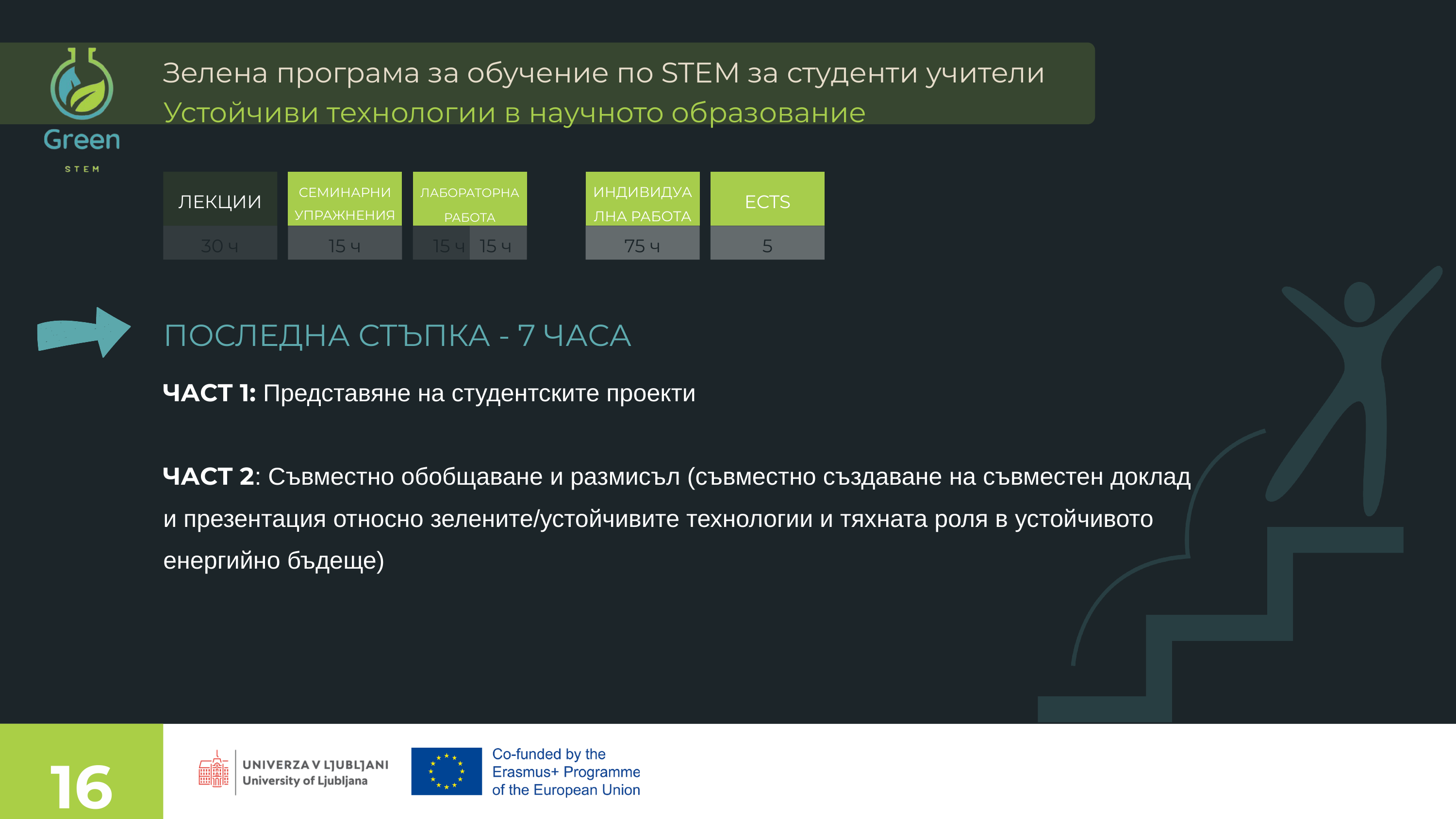

Зелена програма за обучение по STEM за студенти учители
Устойчиви технологии в научното образование

ЛЕКЦИИ

СЕМИНАРНИ УПРАЖНЕНИЯ

ЛАБОРАТОРНА РАБОТА

ИНДИВИДУАЛНА РАБОТА

ECTS

30 ч

15 ч

15 ч

15 ч

75 ч

5

ПОСЛЕДНА СТЪПКА - 7 ЧАСА

ЧАСТ 1: Представяне на студентските проекти

ЧАСТ 2: Съвместно обобщаване и размисъл (съвместно създаване на съвместен доклад и презентация относно зелените/устойчивите технологии и тяхната роля в устойчивото енергийно бъдеще)

16

Presented by Rachelle Beaudry